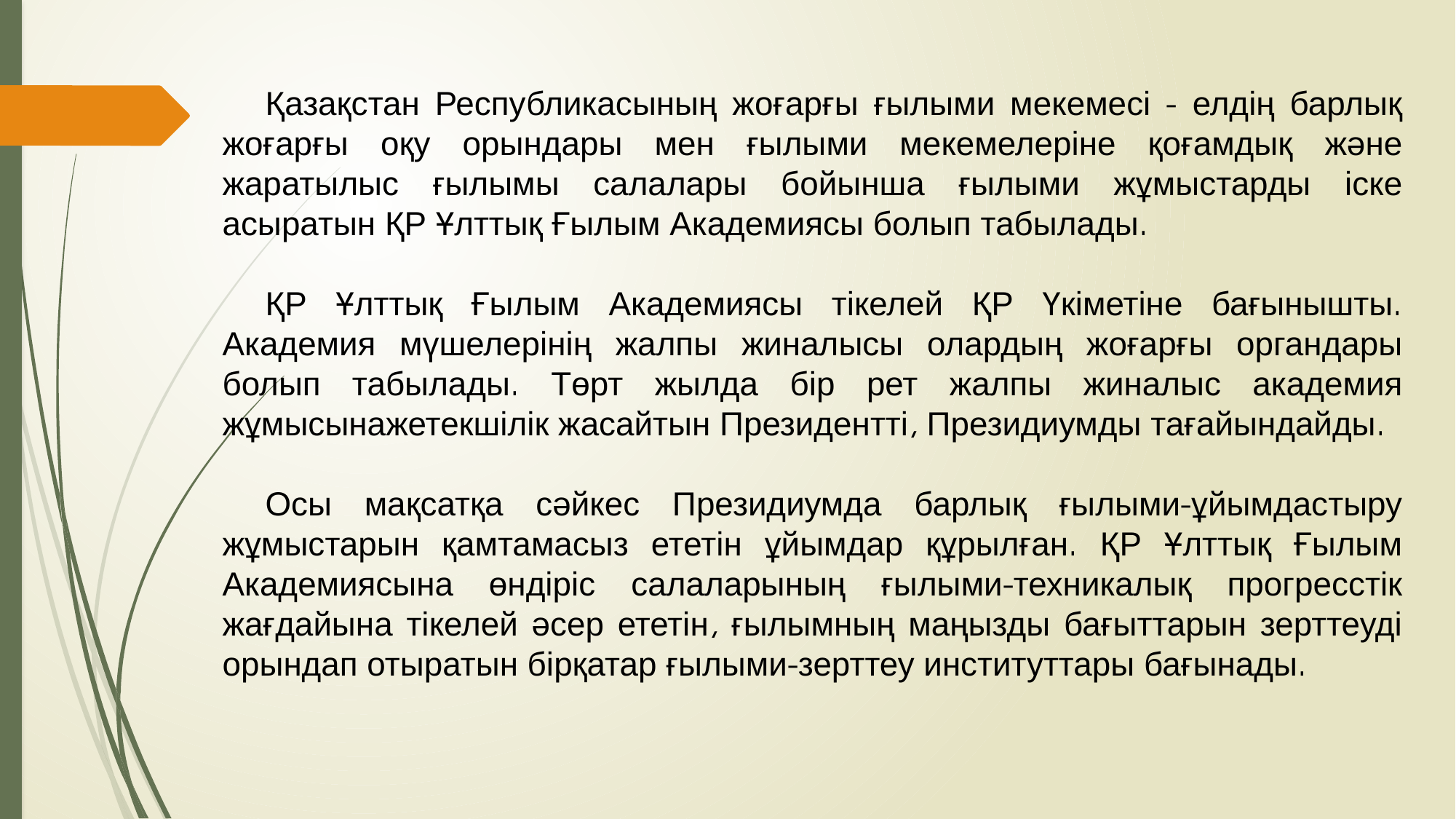

Қазақстан Республикасының жоғарғы ғылыми мекемесі - елдің барлық жоғарғы оқу орындары мен ғылыми мекемелеріне қоғамдық және жаратылыс ғылымы салалары бойынша ғылыми жұмыстарды іске асыратын ҚР Ұлттық Ғылым Академиясы болып табылады.

ҚР Ұлттық Ғылым Академиясы тікелей ҚР Үкіметіне бағынышты. Академия мүшелерінің жалпы жиналысы олардың жоғарғы органдары болып табылады. Төрт жылда бір рет жалпы жиналыс академия жұмысынажетекшілік жасайтын Президентті, Президиумды тағайындайды.

Осы мақсатқа сәйкес Президиумда барлық ғылыми-ұйымдастыру жұмыстарын қамтамасыз ететін ұйымдар құрылған. ҚР Ұлттық Ғылым Академиясына өндіріс салаларының ғылыми-техникалық прогресстік жағдайына тікелей әсер ететін, ғылымның маңызды бағыттарын зерттеуді орындап отыратын бірқатар ғылыми-зерттеу институттары бағынады.